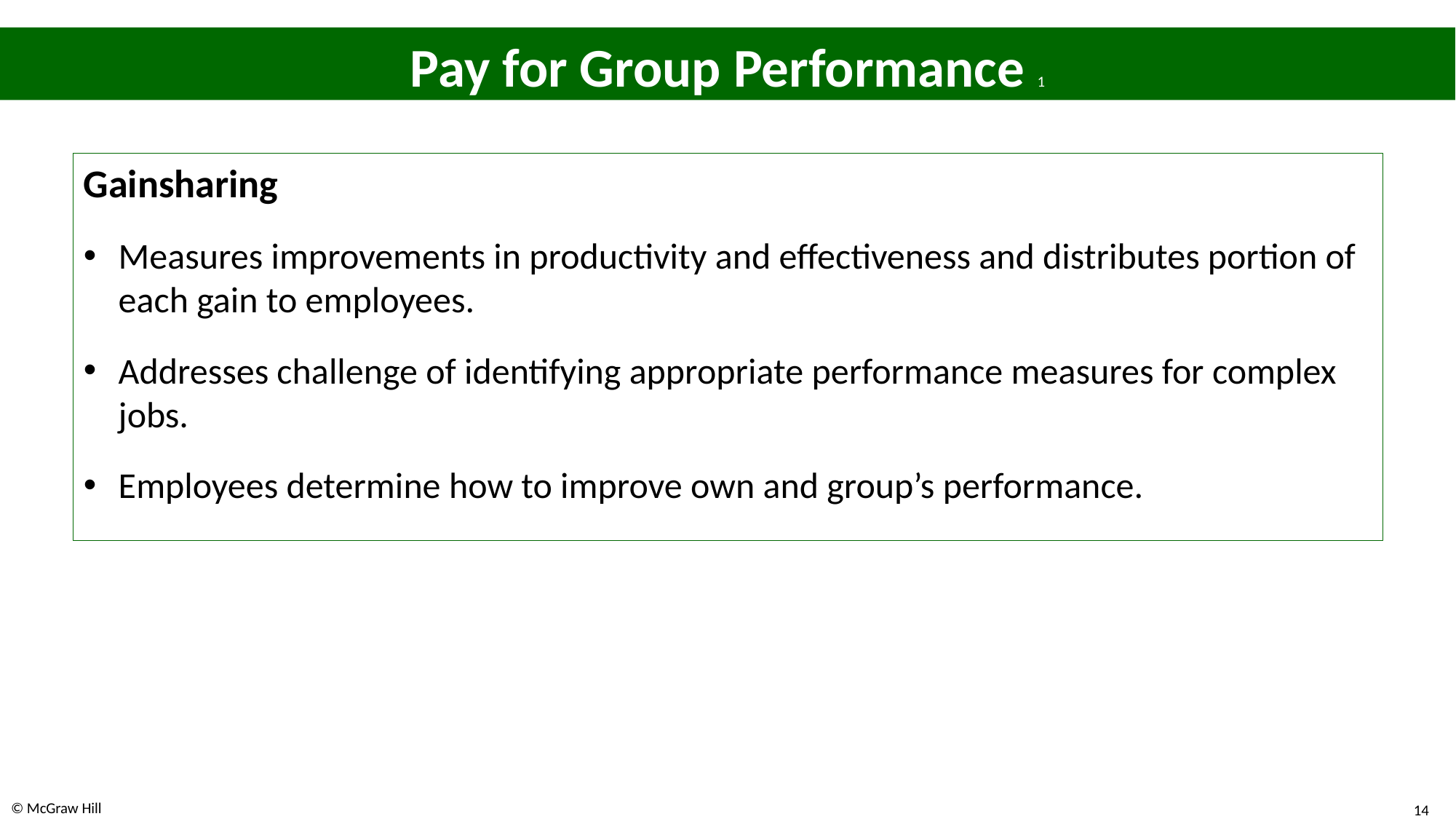

# Pay for Group Performance 1
Gainsharing
Measures improvements in productivity and effectiveness and distributes portion of each gain to employees.
Addresses challenge of identifying appropriate performance measures for complex jobs.
Employees determine how to improve own and group’s performance.